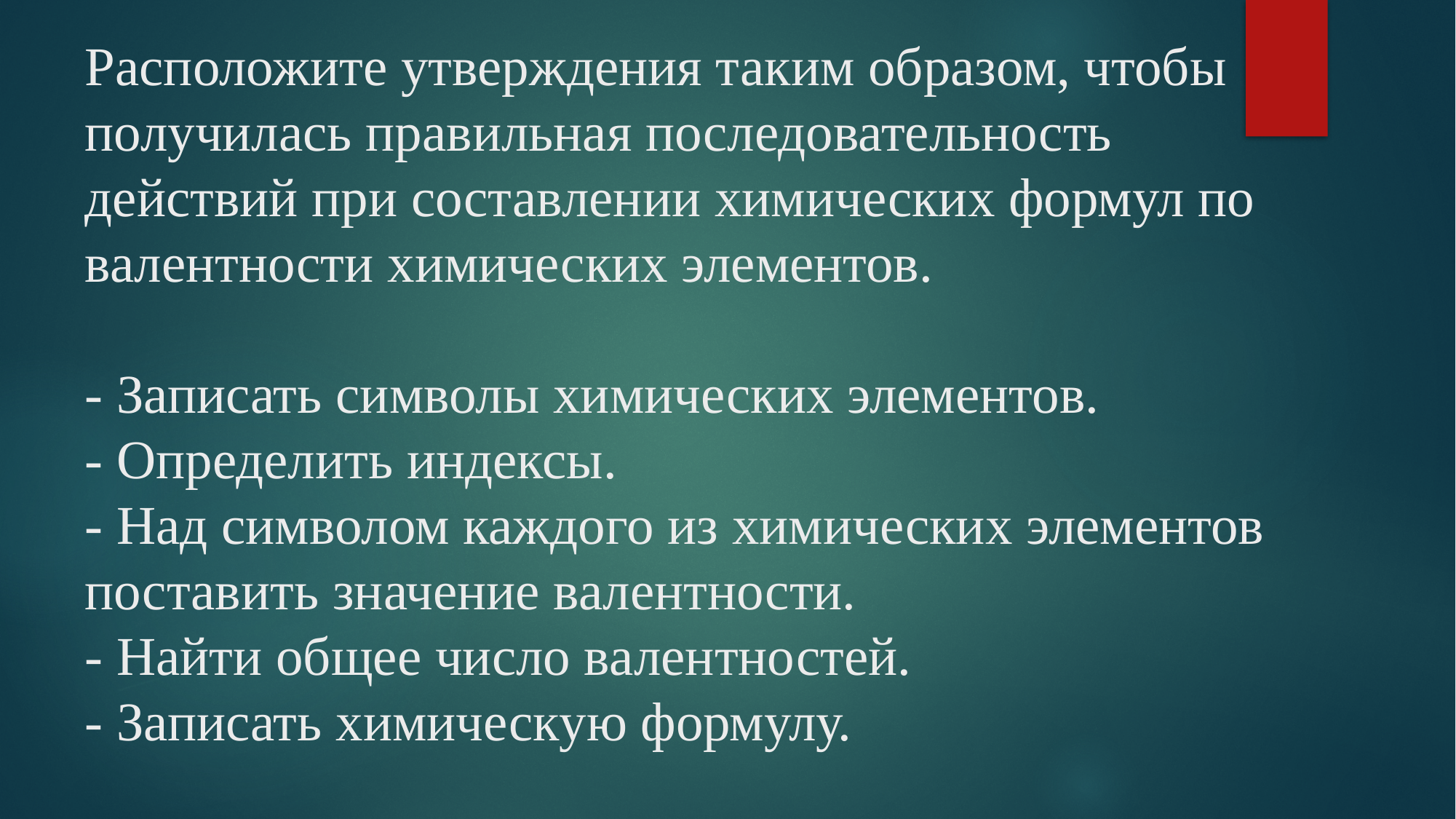

# Расположите утверждения таким образом, чтобы получилась правильная последовательность действий при составлении химических формул по валентности химических элементов. - Записать символы химических элементов. - Определить индексы. - Над символом каждого из химических элементов поставить значение валентности. - Найти общее число валентностей. - Записать химическую формулу.